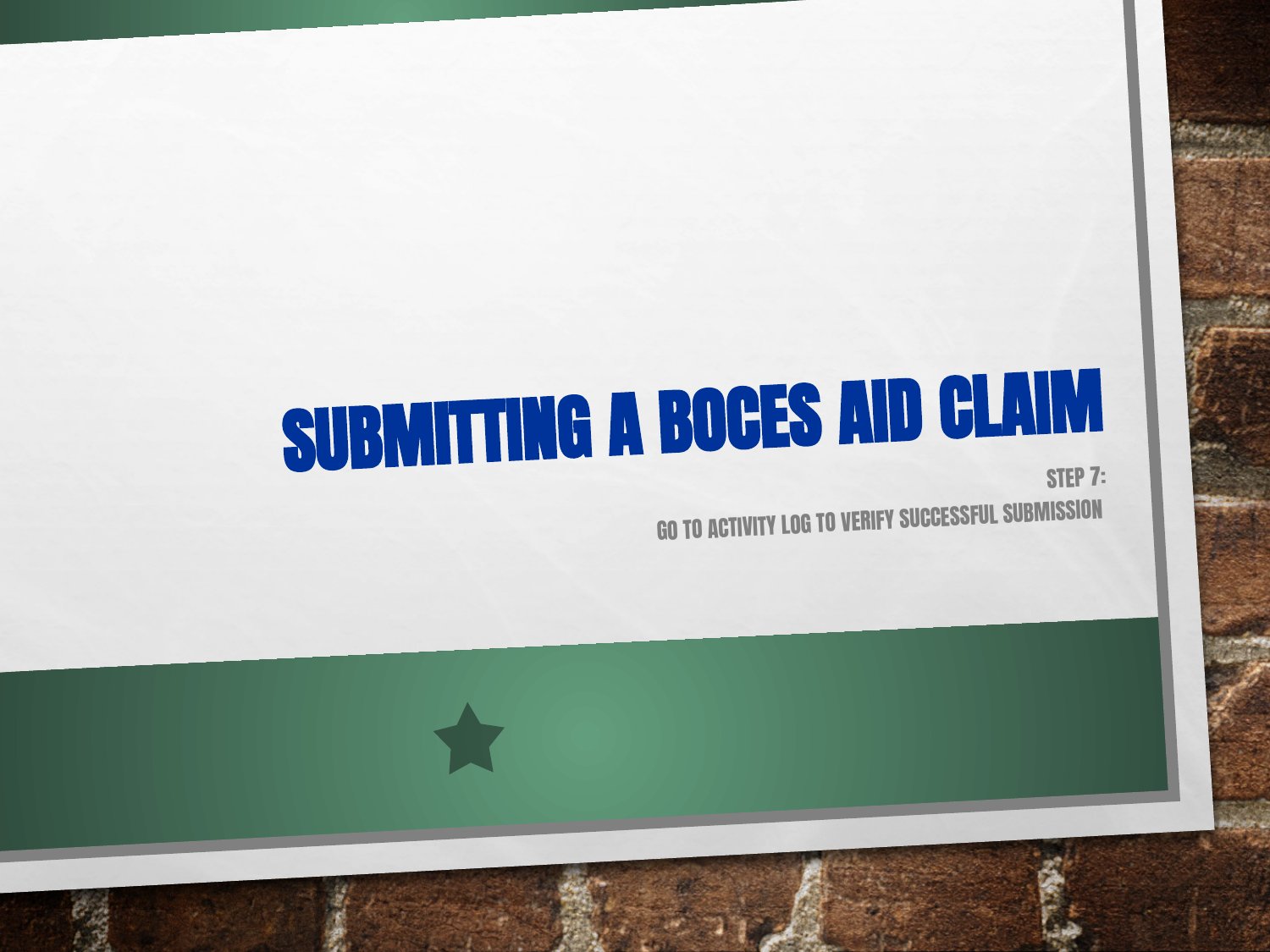

# Submitting a BOCES Aid Claim
Step 7:
Go to Activity Log to Verify Successful Submission